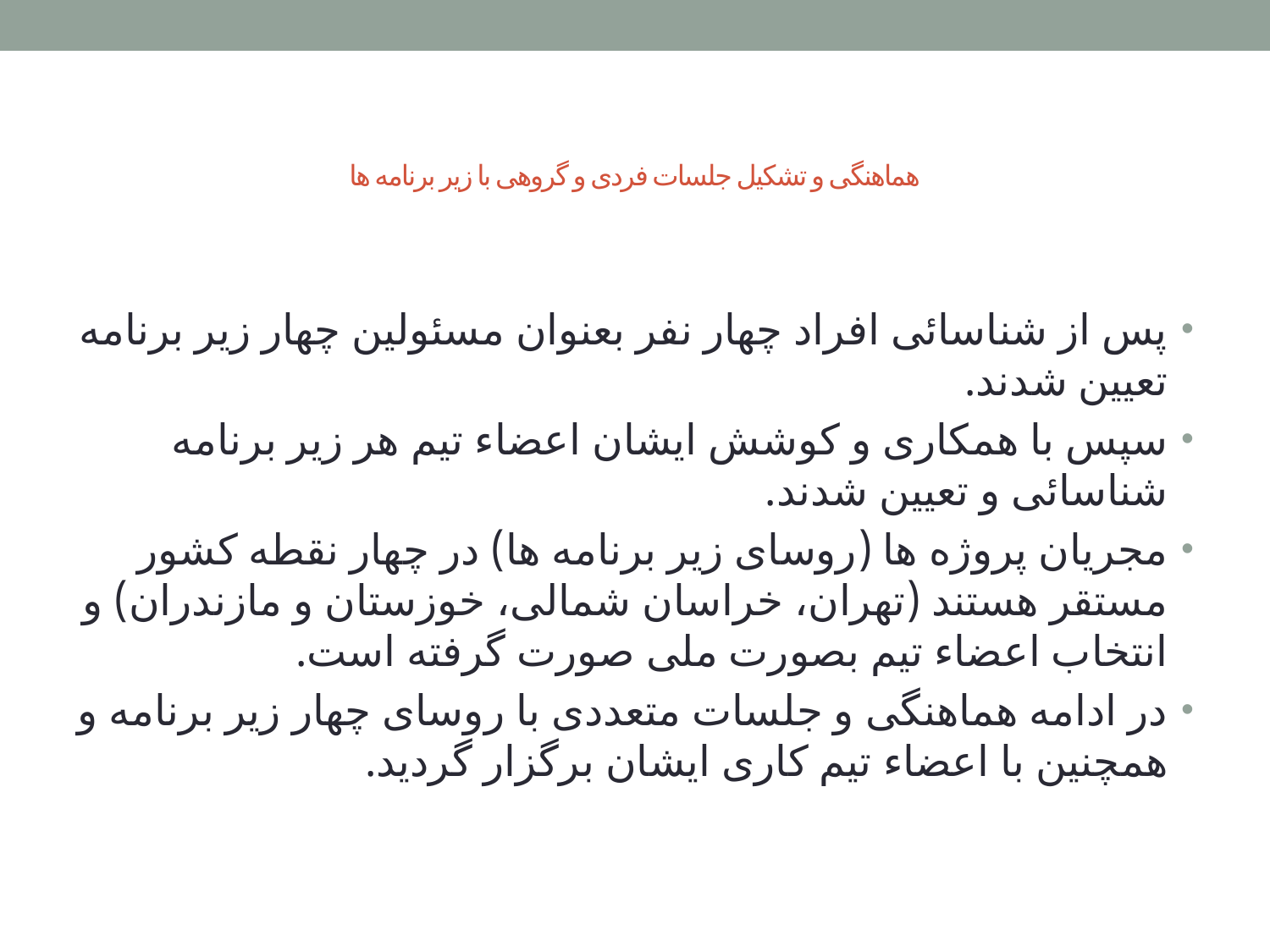

# هماهنگی و تشکیل جلسات فردی و گروهی با زیر برنامه ها
پس از شناسائی افراد چهار نفر بعنوان مسئولین چهار زیر برنامه تعیین شدند.
سپس با همکاری و کوشش ایشان اعضاء تیم هر زیر برنامه شناسائی و تعیین شدند.
مجریان پروژه ها (روسای زیر برنامه ها) در چهار نقطه کشور مستقر هستند (تهران، خراسان شمالی، خوزستان و مازندران) و انتخاب اعضاء تیم بصورت ملی صورت گرفته است.
در ادامه هماهنگی و جلسات متعددی با روسای چهار زیر برنامه و همچنین با اعضاء تیم کاری ایشان برگزار گردید.